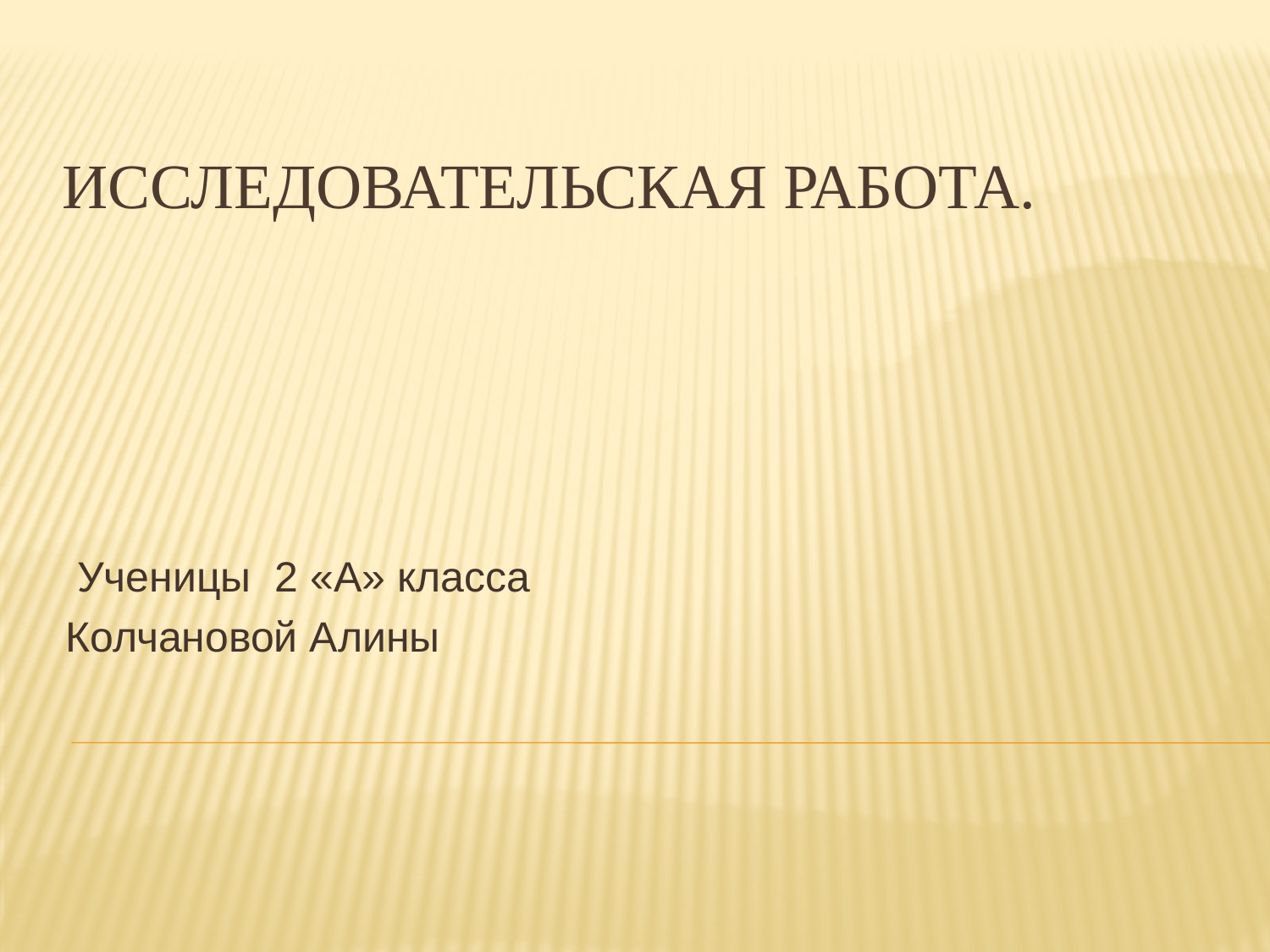

# Исследовательская работа.
 Ученицы  2 «А» класса
Колчановой Алины